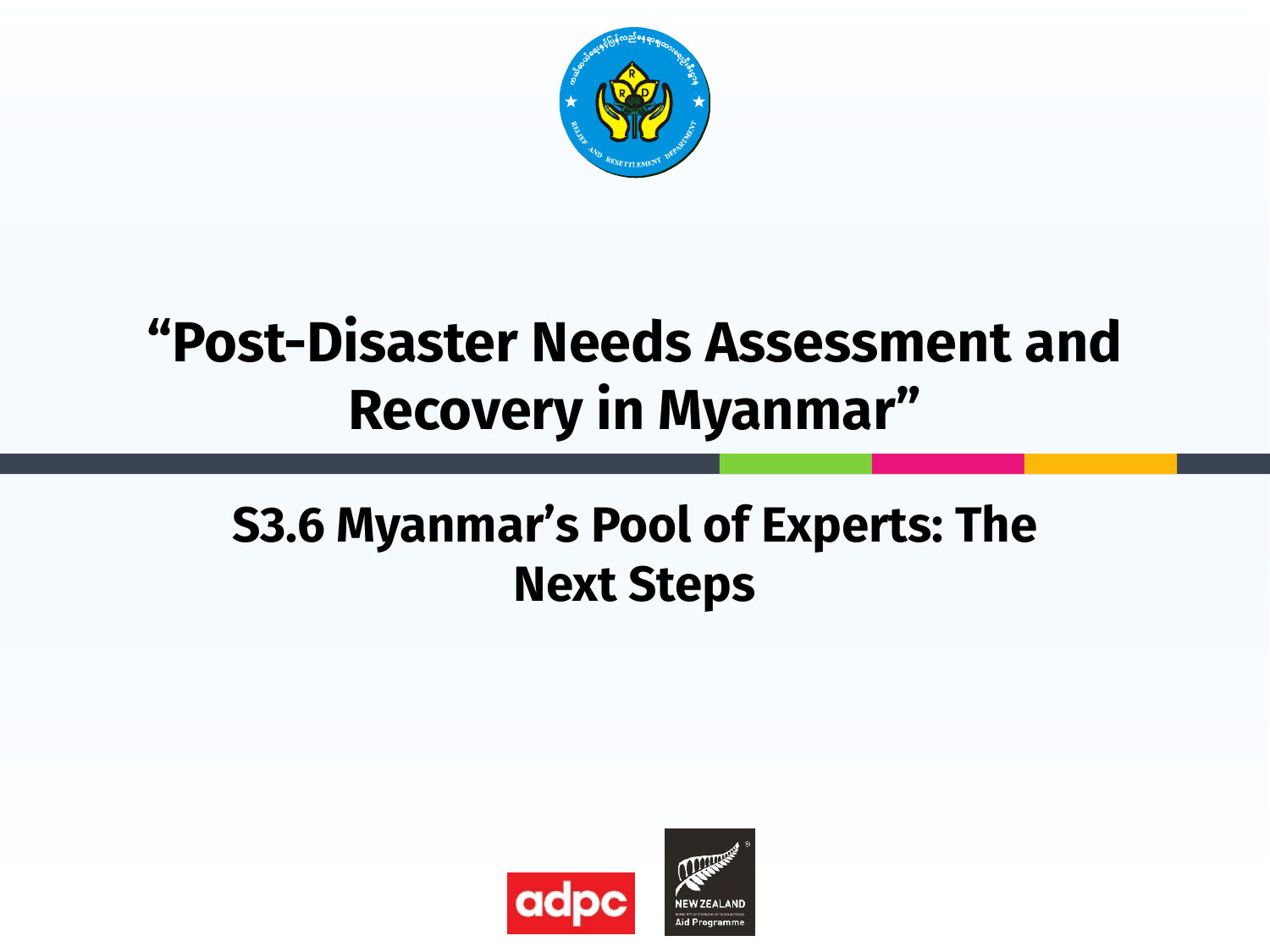

# “Post-Disaster Needs Assessment and Recovery in Myanmar”
S3.6 Myanmar’s Pool of Experts: The Next Steps